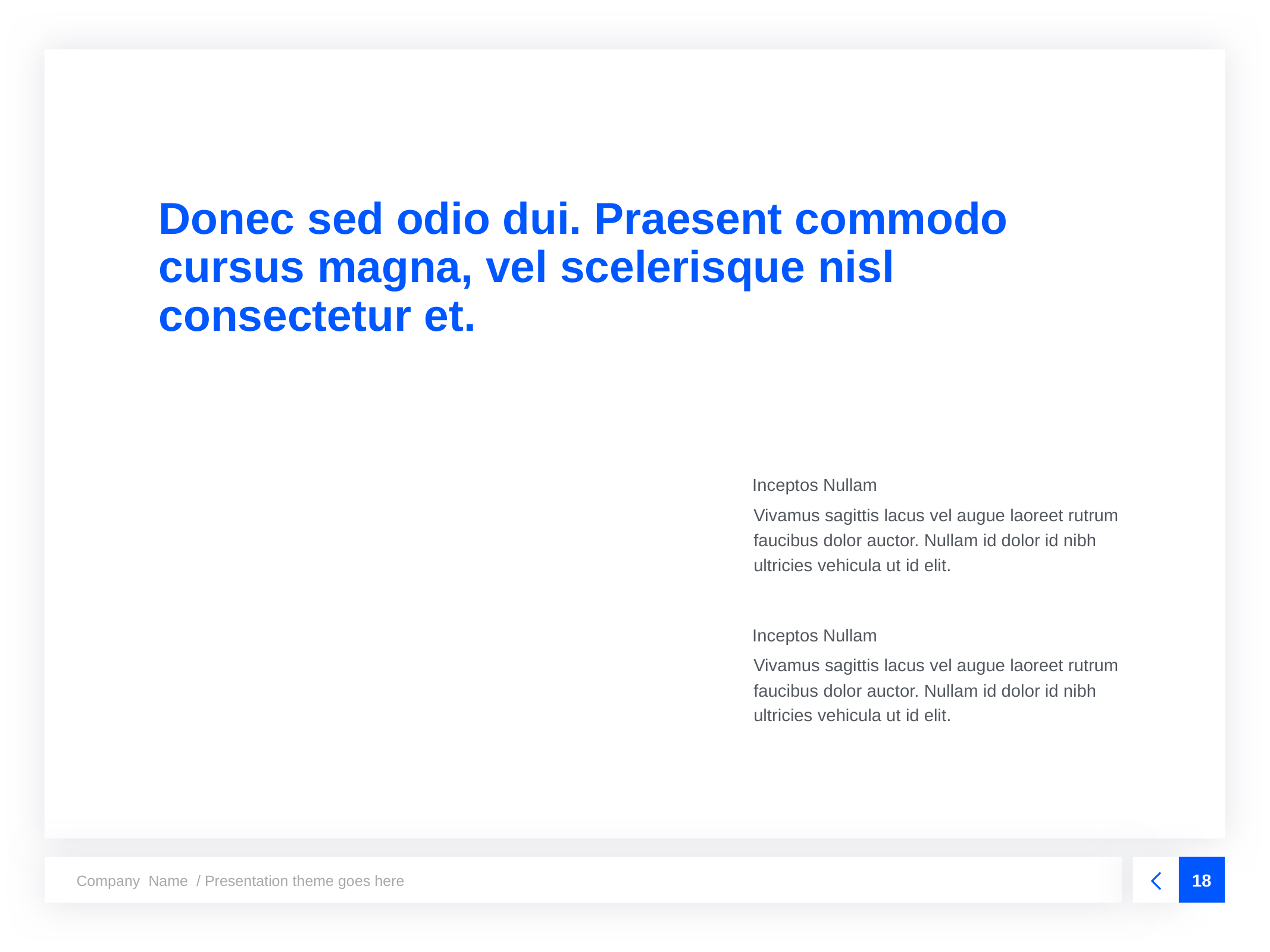

# Donec sed odio dui. Praesent commodo cursus magna, vel scelerisque nisl consectetur et.

Inceptos Nullam

Vivamus sagittis lacus vel augue laoreet rutrum faucibus dolor auctor. Nullam id dolor id nibh ultricies vehicula ut id elit.
68%

Inceptos Nullam

Vivamus sagittis lacus vel augue laoreet rutrum faucibus dolor auctor. Nullam id dolor id nibh ultricies vehicula ut id elit.
93%
18
Company  Name  / Presentation theme goes here